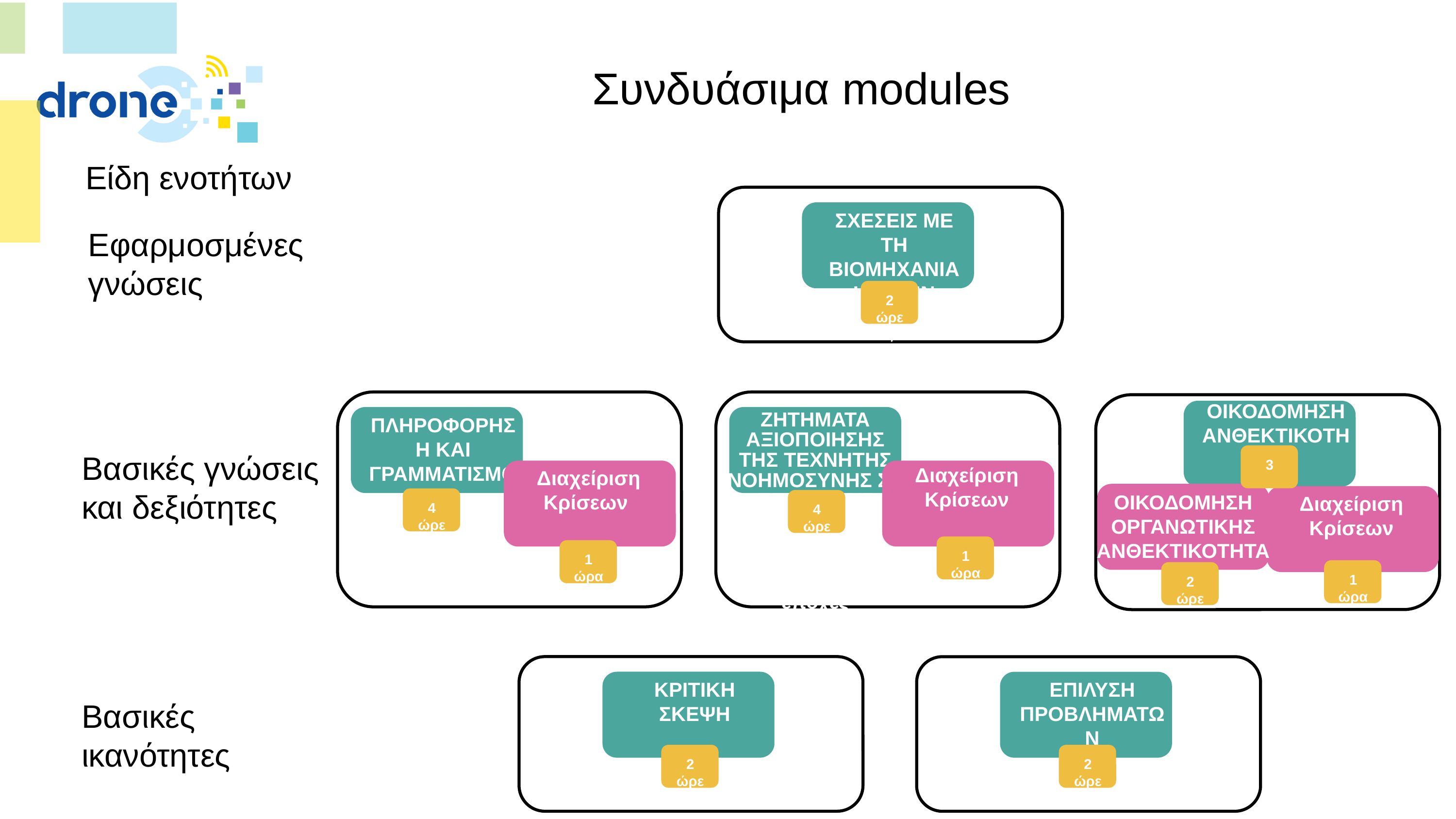

# Συνδυάσιμα modules

Είδη ενοτήτων

ΣΧΕΣΕΙΣ ΜΕ ΤΗ ΒΙΟΜΗΧΑΝΙΑ ΚΑΙ ΤΗΝ ΚΟΙΝΟΤΗΤΑ
Εφαρμοσμένες γνώσεις

2 ώρες

ΟΙΚΟΔΟΜΗΣΗ ΑΝΘΕΚΤΙΚΟΤΗΤΑΣ

ΖΗΤΗΜΑΤΑ ΑΞΙΟΠΟΙΗΣΗΣ ΤΗΣ ΤΕΧΝΗΤΗΣ ΝΟΗΜΟΣΥΝΗΣ ΣΕ ΠΕΡΙΟΔΟΥΣ ΑΒΕΒΑΙΟΤΗΤΑΣ
ΚΥΒΕΡΝΗΤΙΚΗ ΑΣΦΑΛΕΙΑ
Σε αβέβαιες εποχές

ΠΛΗΡΟΦΟΡΗΣΗ ΚΑΙ ΓΡΑΜΜΑΤΙΣΜΟΣ
Βασικές γνώσεις και δεξιότητες

3
Διαχείριση Κρίσεων

Διαχείριση Κρίσεων

ΟΙΚΟΔΟΜΗΣΗ ΟΡΓΑΝΩΤΙΚΗΣ ΑΝΘΕΚΤΙΚΟΤΗΤΑΣ

Διαχείριση Κρίσεων

4 ώρες

4 ώρες

1 ώρα

1 ώρα

1 ώρα

2 ώρες

ΚΡΙΤΙΚΗ ΣΚΕΨΗ
ΕΠΙΛΥΣΗ ΠΡΟΒΛΗΜΑΤΩΝ
Βασικές ικανότητες

2 ώρες

2 ώρες